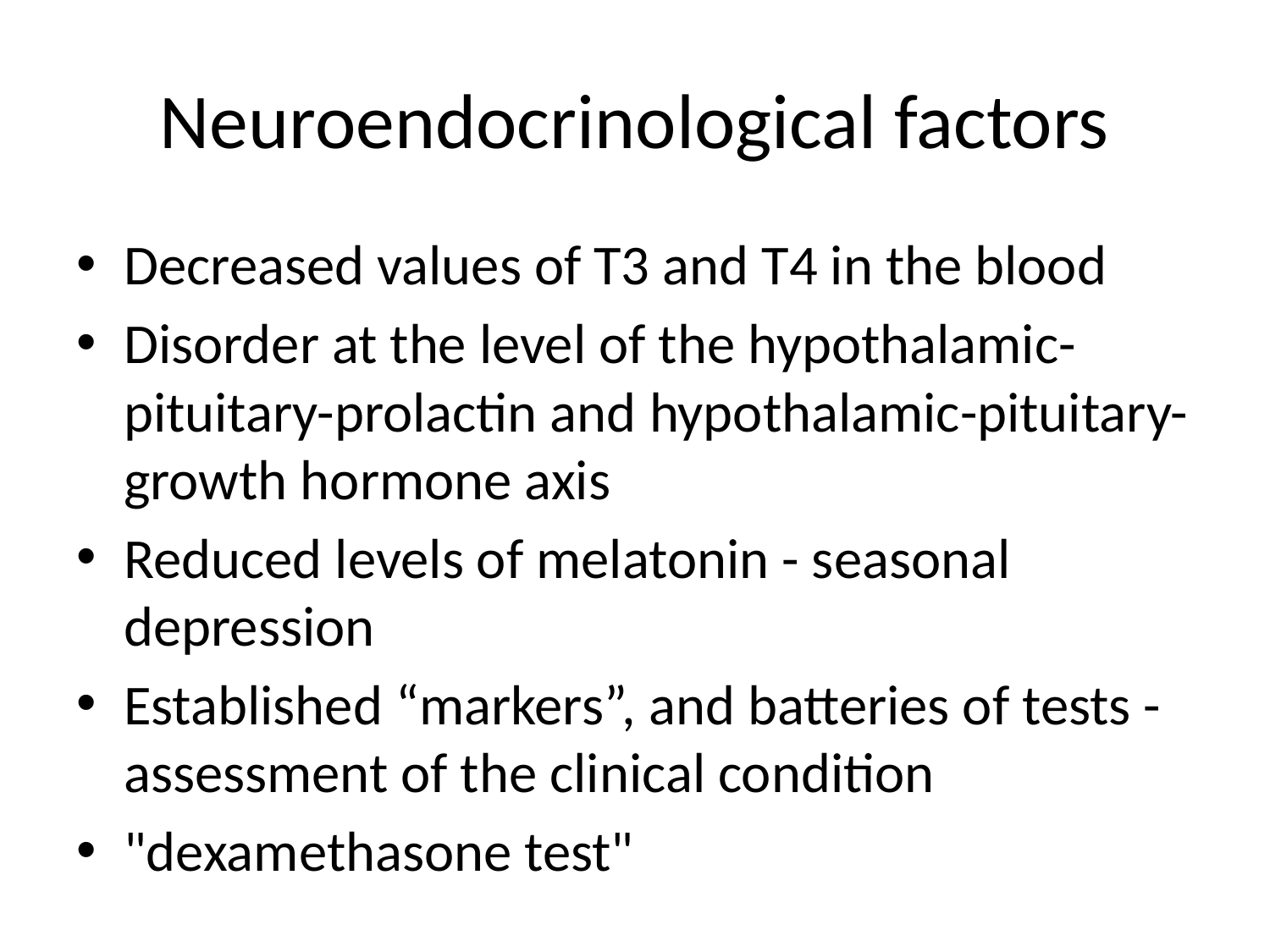

# Neuroendocrinological factors
Decreased values of T3 and T4 in the blood
Disorder at the level of the hypothalamic-pituitary-prolactin and hypothalamic-pituitary-growth hormone axis
Reduced levels of melatonin - seasonal depression
Established “markers”, and batteries of tests - assessment of the clinical condition
"dexamethasone test"